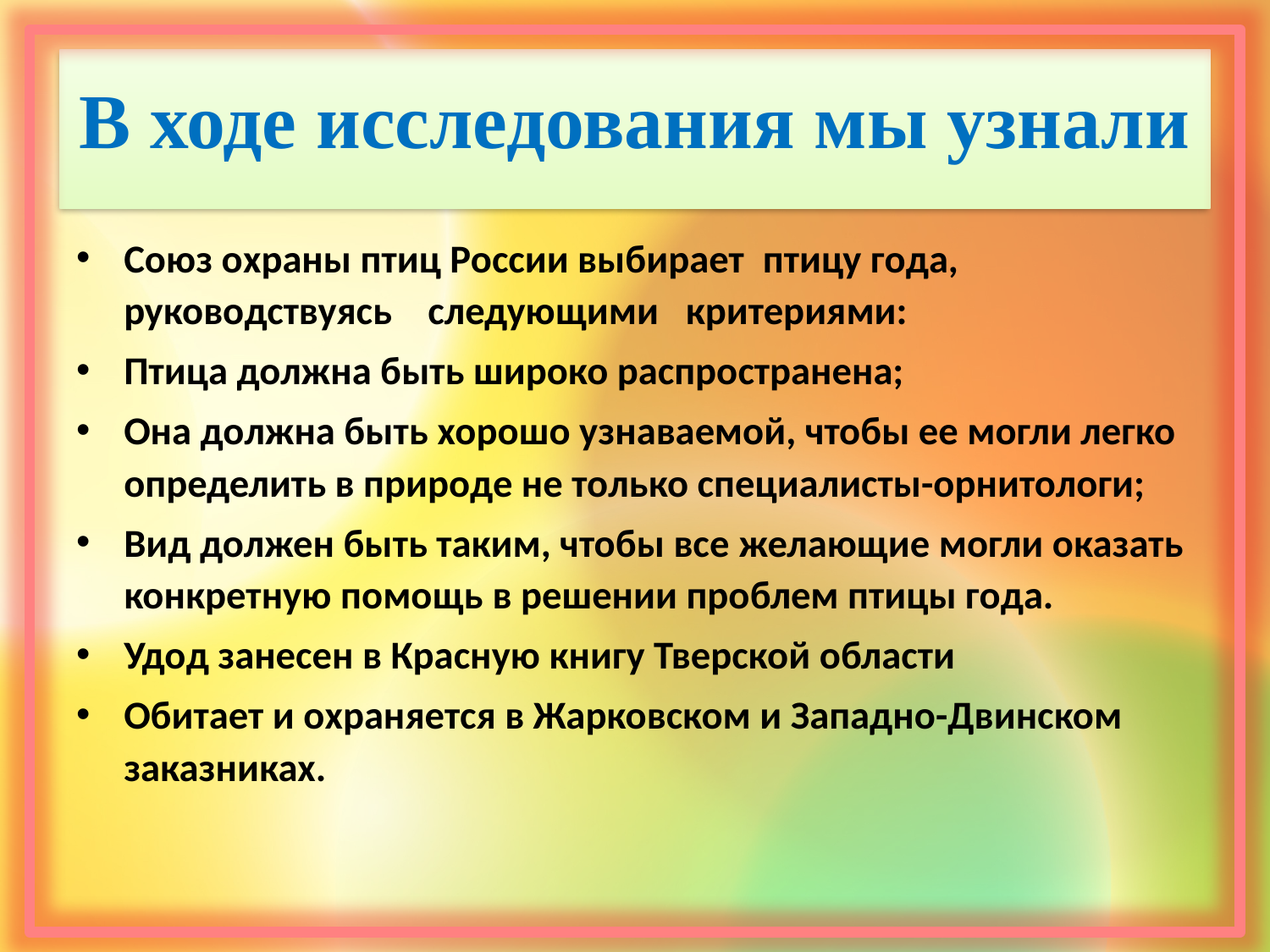

# В ходе исследования мы узнали
Союз охраны птиц России выбирает  птицу года, руководствуясь    следующими   критериями:
Птица должна быть широко распространена;
Она должна быть хорошо узнаваемой, чтобы ее могли легко определить в природе не только специалисты-орнитологи;
Вид должен быть таким, чтобы все желающие могли оказать конкретную помощь в решении проблем птицы года.
Удод занесен в Красную книгу Тверской области
Обитает и охраняется в Жарковском и Западно-Двинском заказниках.